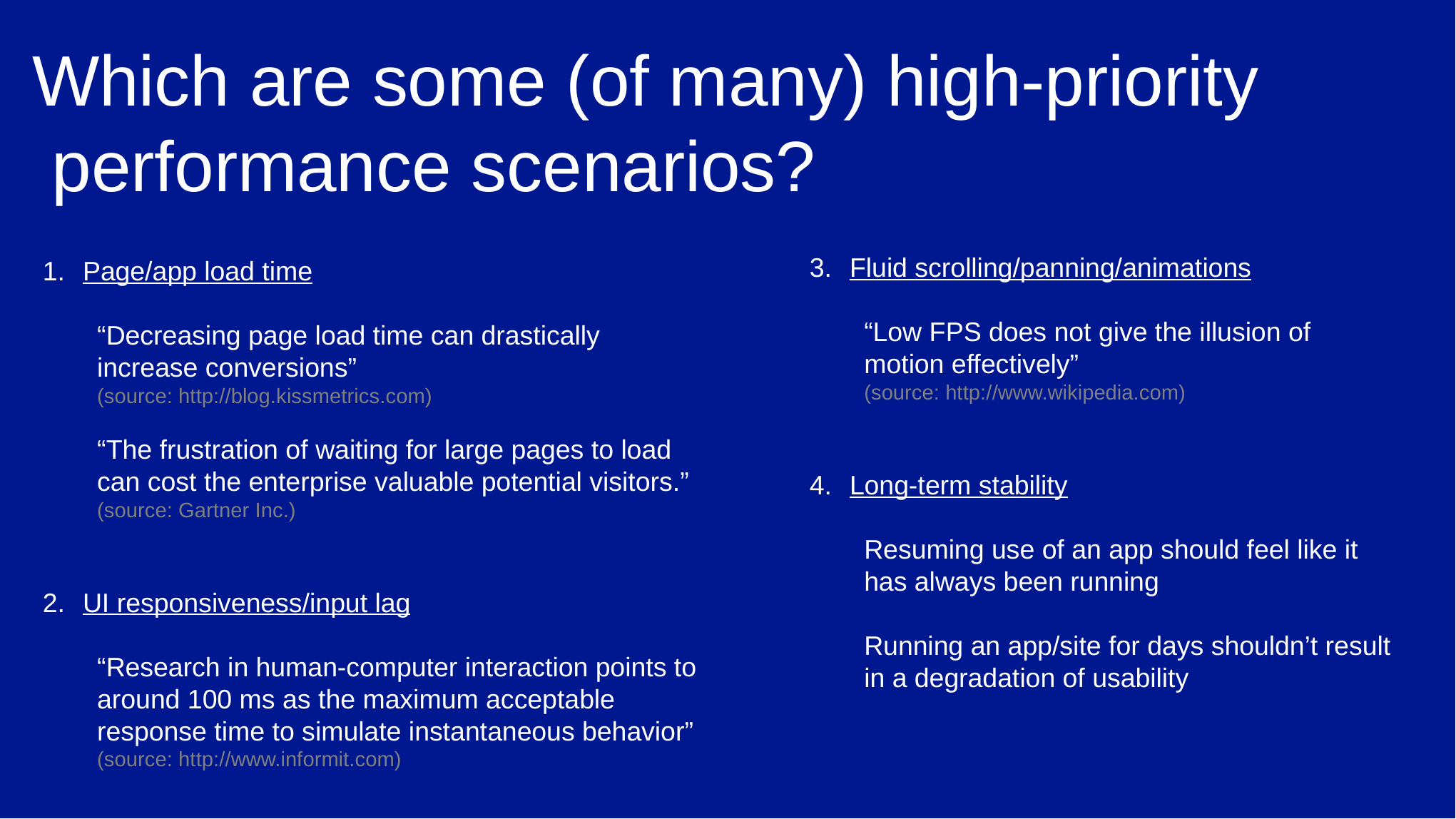

# Which are some (of many) high-priority performance scenarios?
Fluid scrolling/panning/animations

“Low FPS does not give the illusion of motion effectively”
(source: http://www.wikipedia.com)

Long-term stability

Resuming use of an app should feel like it has always been running

Running an app/site for days shouldn’t result in a degradation of usability

Page/app load time

“Decreasing page load time can drastically increase conversions”
(source: http://blog.kissmetrics.com)

“The frustration of waiting for large pages to load can cost the enterprise valuable potential visitors.”
(source: Gartner Inc.)

UI responsiveness/input lag

“Research in human-computer interaction points to around 100 ms as the maximum acceptable response time to simulate instantaneous behavior”
(source: http://www.informit.com)